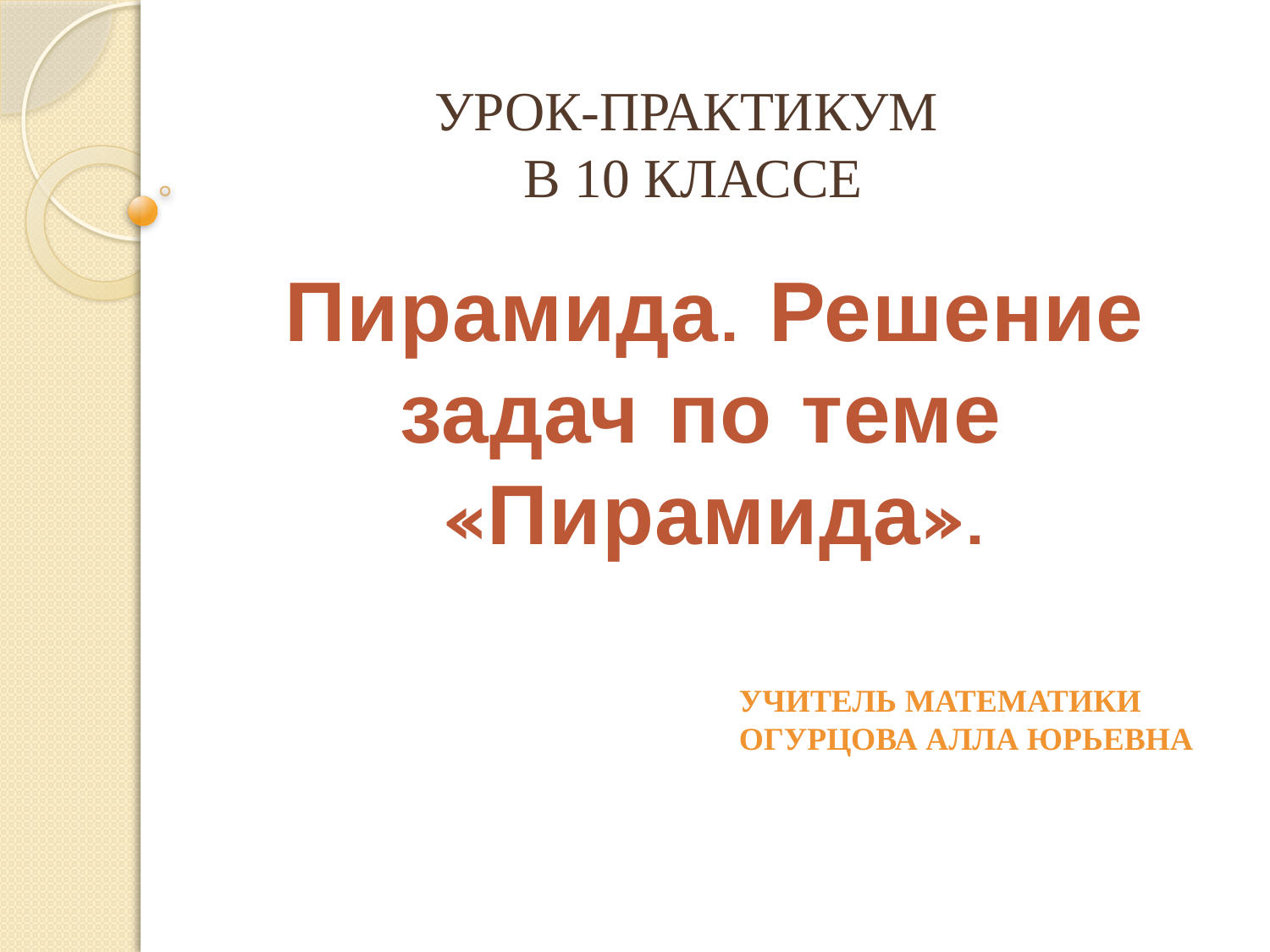

# УРОК-ПРАКТИКУМ В 10 КЛАССЕ
Пирамида. Решение задач по теме  «Пирамида».
учитель математики
Огурцова Алла Юрьевна